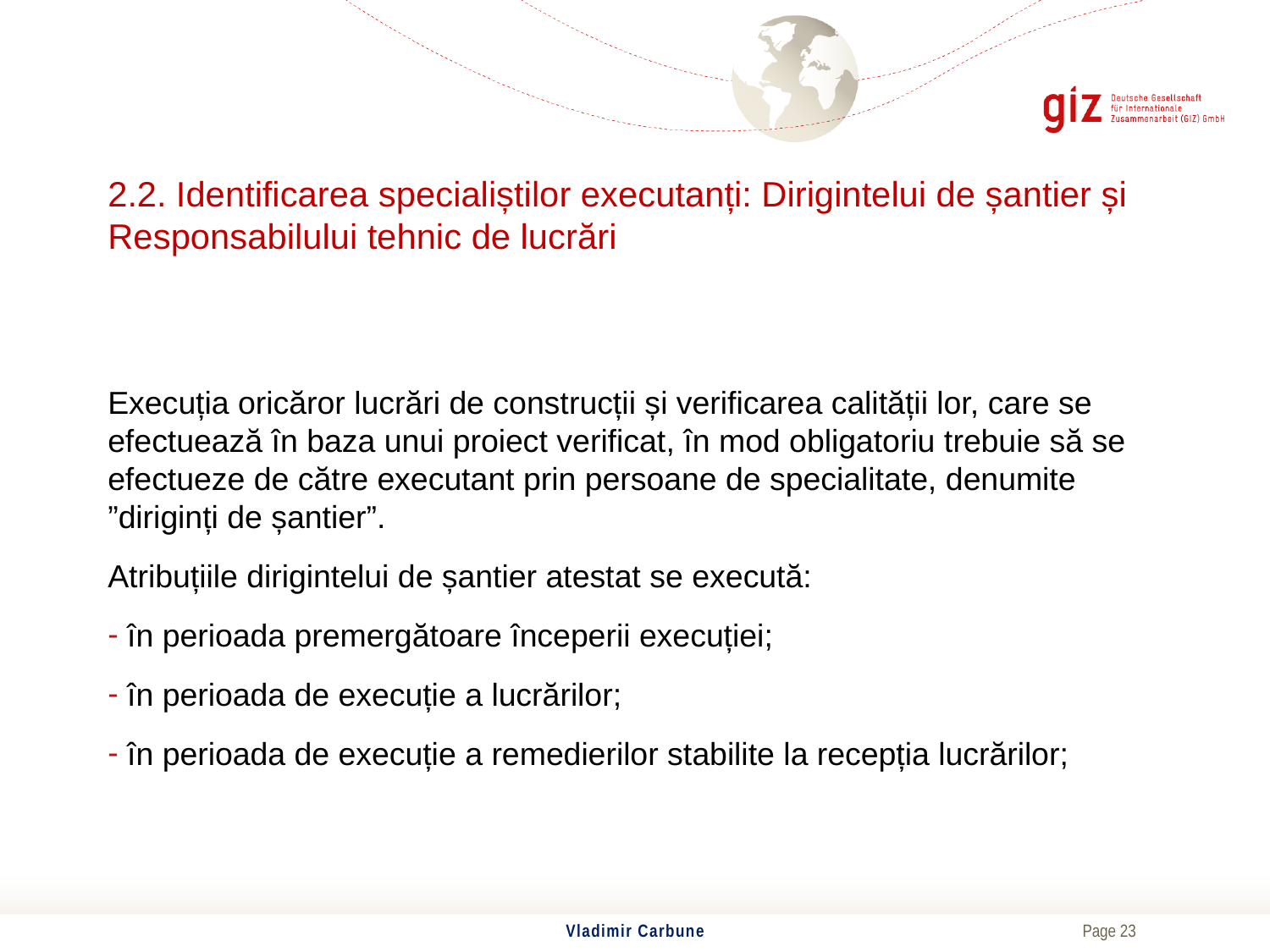

# 2.2. Identificarea specialiștilor executanți: Dirigintelui de șantier și Responsabilului tehnic de lucrări

Execuția oricăror lucrări de construcții și verificarea calității lor, care se efectuează în baza unui proiect verificat, în mod obligatoriu trebuie să se efectueze de către executant prin persoane de specialitate, denumite ”diriginți de șantier”.
Atribuțiile dirigintelui de șantier atestat se execută:
 în perioada premergătoare începerii execuției;
 în perioada de execuție a lucrărilor;
 în perioada de execuție a remedierilor stabilite la recepția lucrărilor;

Vladimir Carbune